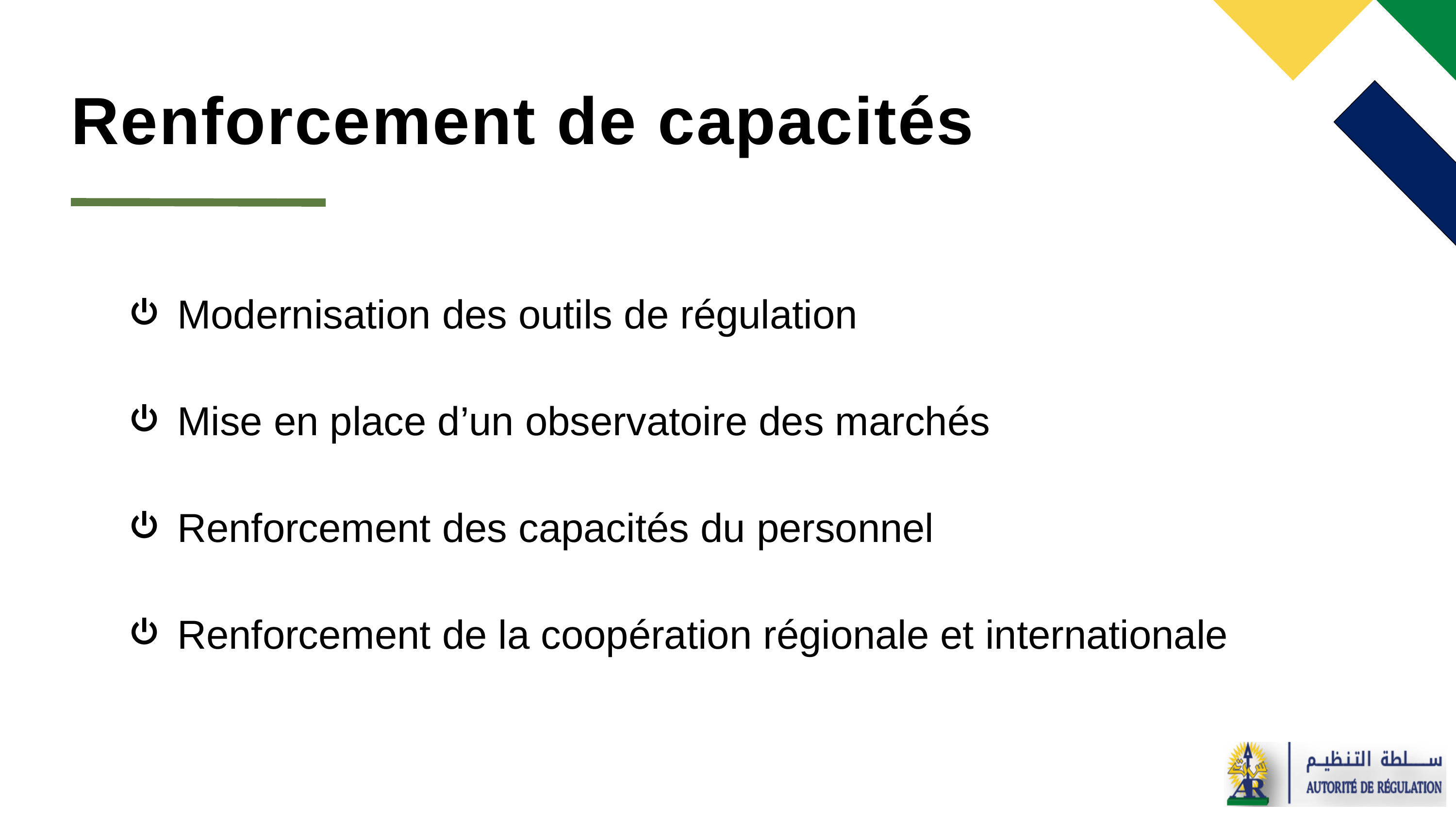

# Renforcement de capacités
 Modernisation des outils de régulation
 Mise en place d’un observatoire des marchés
 Renforcement des capacités du personnel
 Renforcement de la coopération régionale et internationale